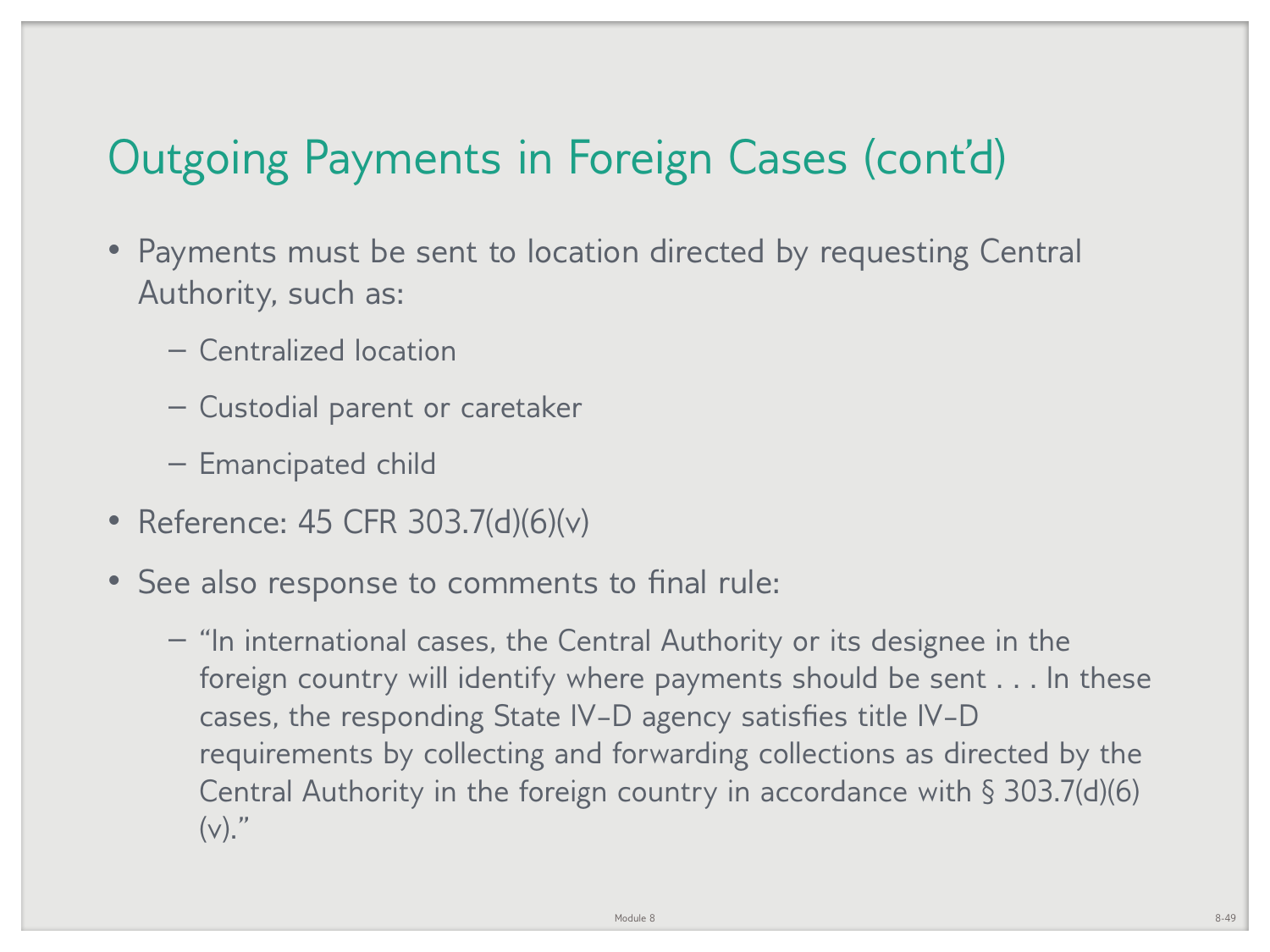

# Outgoing Payments in Foreign Cases (cont’d)
Payments must be sent to location directed by requesting Central Authority, such as:
Centralized location
Custodial parent or caretaker
Emancipated child
Reference: 45 CFR 303.7(d)(6)(v)
See also response to comments to final rule:
“In international cases, the Central Authority or its designee in the foreign country will identify where payments should be sent . . . In these cases, the responding State IV–D agency satisfies title IV–D requirements by collecting and forwarding collections as directed by the Central Authority in the foreign country in accordance with § 303.7(d)(6)(v).”

Module 8
8-49